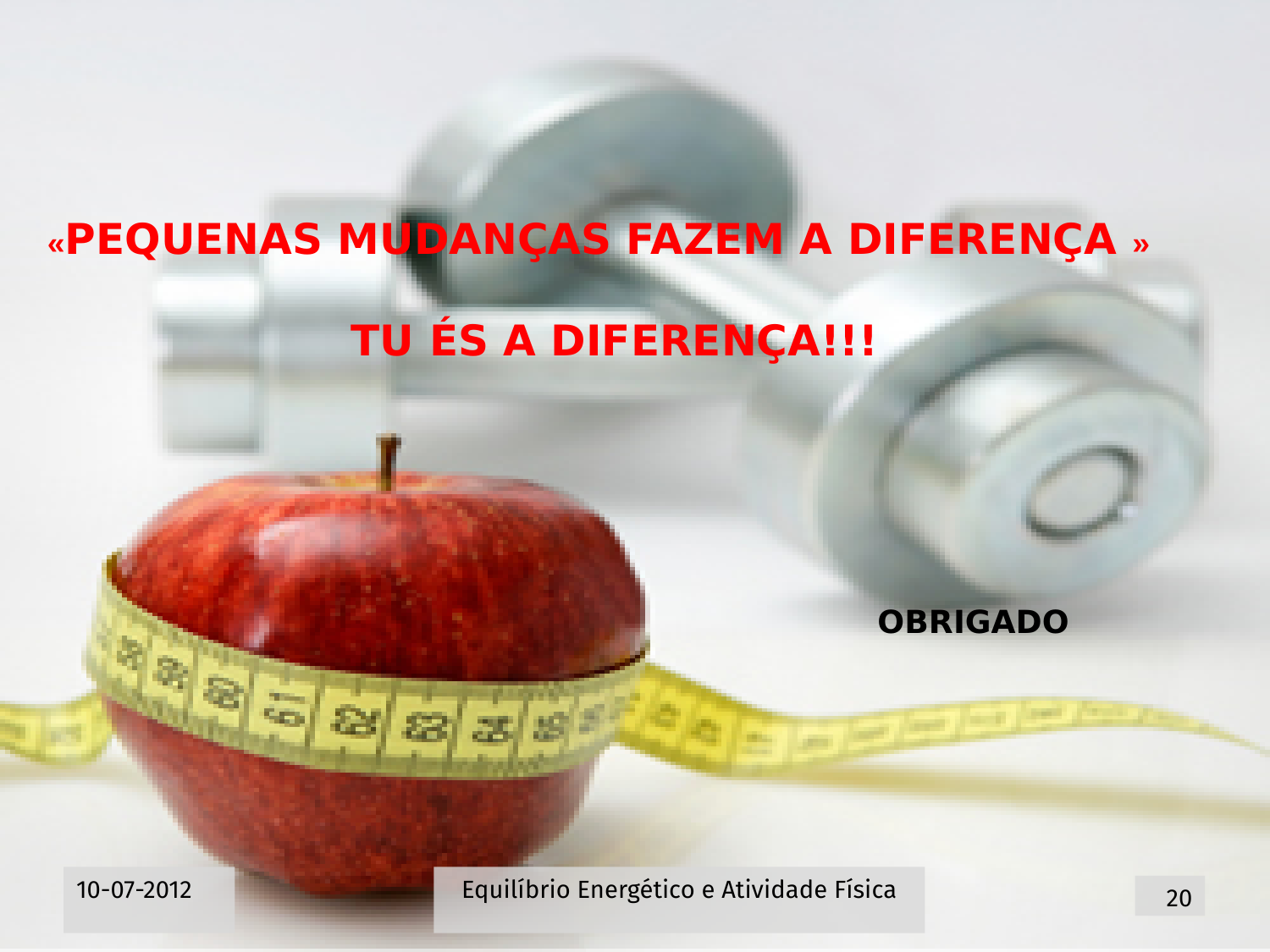

«PEQUENAS MUDANÇAS FAZEM A DIFERENÇA »

TU ÉS A DIFERENÇA!!!

OBRIGADO
10-07-2012
Equilíbrio Energético e Atividade Física
20